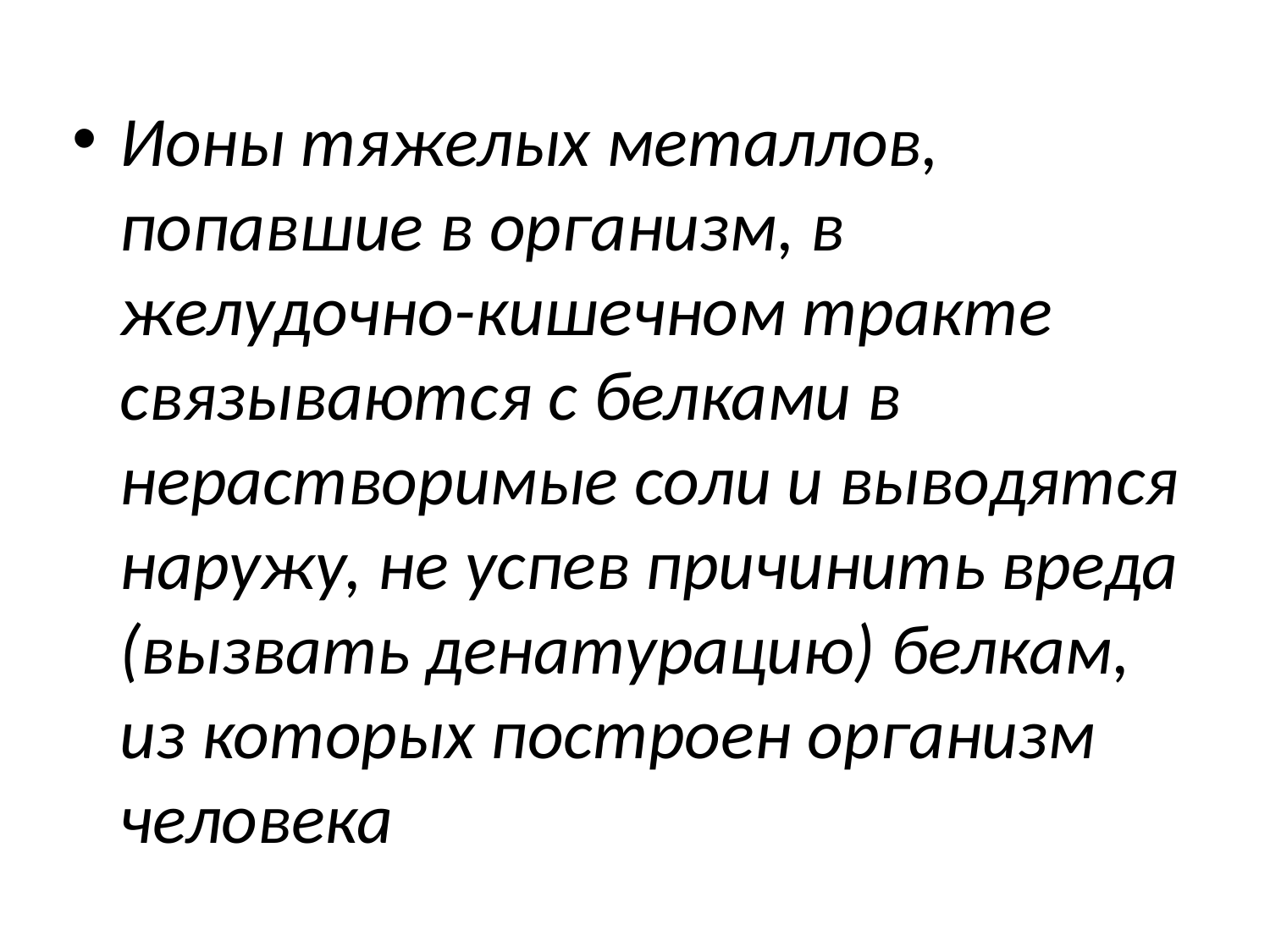

Ионы тяжелых металлов, попавшие в организм, в желудочно-кишечном тракте связываются с белками в нерастворимые соли и выводятся наружу, не успев причинить вреда (вызвать денатурацию) белкам, из которых построен организм человека